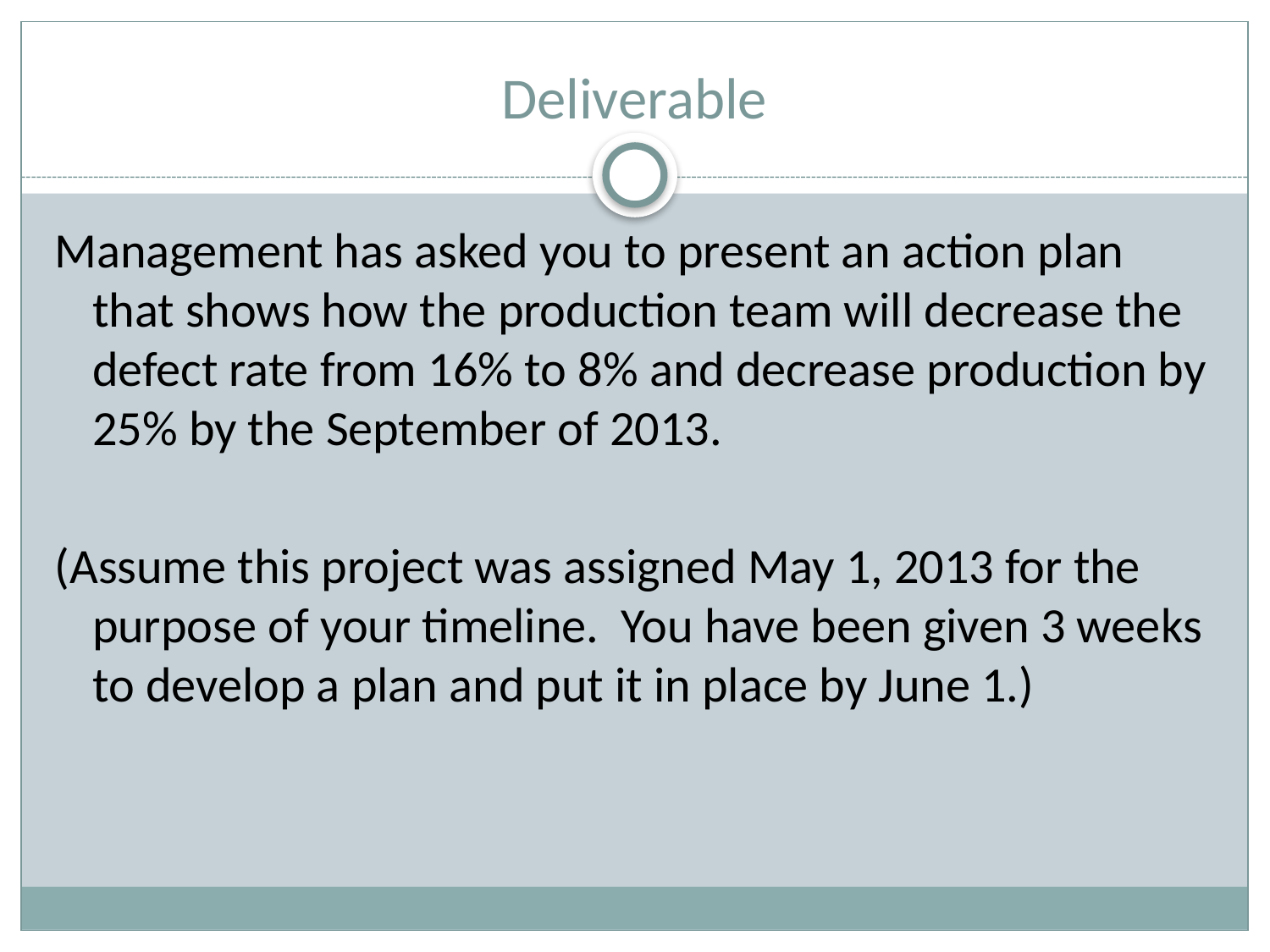

# Deliverable
Management has asked you to present an action plan that shows how the production team will decrease the defect rate from 16% to 8% and decrease production by 25% by the September of 2013.

(Assume this project was assigned May 1, 2013 for the purpose of your timeline.  You have been given 3 weeks to develop a plan and put it in place by June 1.)